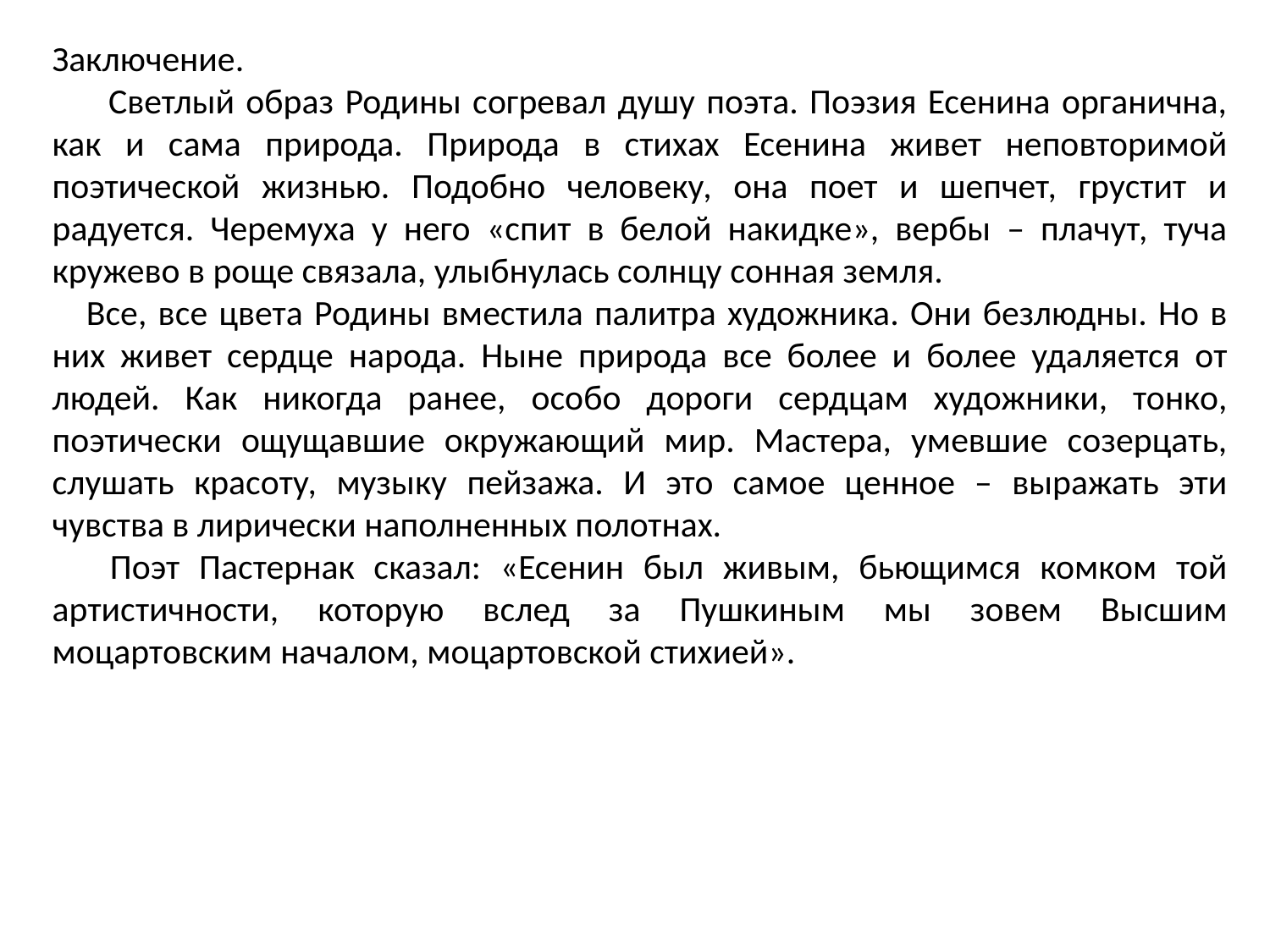

Заключение.
     Светлый образ Родины согревал душу поэта. Поэзия Есенина органична, как и сама природа. Природа в стихах Есенина живет неповторимой поэтической жизнью. Подобно человеку, она поет и шепчет, грустит и радуется. Черемуха у него «спит в белой накидке», вербы – плачут, туча кружево в роще связала, улыбнулась солнцу сонная земля.
   Все, все цвета Родины вместила палитра художника. Они безлюдны. Но в них живет сердце народа. Ныне природа все более и более удаляется от людей. Как никогда ранее, особо дороги сердцам художники, тонко, поэтически ощущавшие окружающий мир. Мастера, умевшие созерцать, слушать красоту, музыку пейзажа. И это самое ценное – выражать эти чувства в лирически наполненных полотнах.
   Поэт Пастернак сказал: «Есенин был живым, бьющимся комком той артистичности, которую вслед за Пушкиным мы зовем Высшим моцартовским началом, моцартовской стихией».